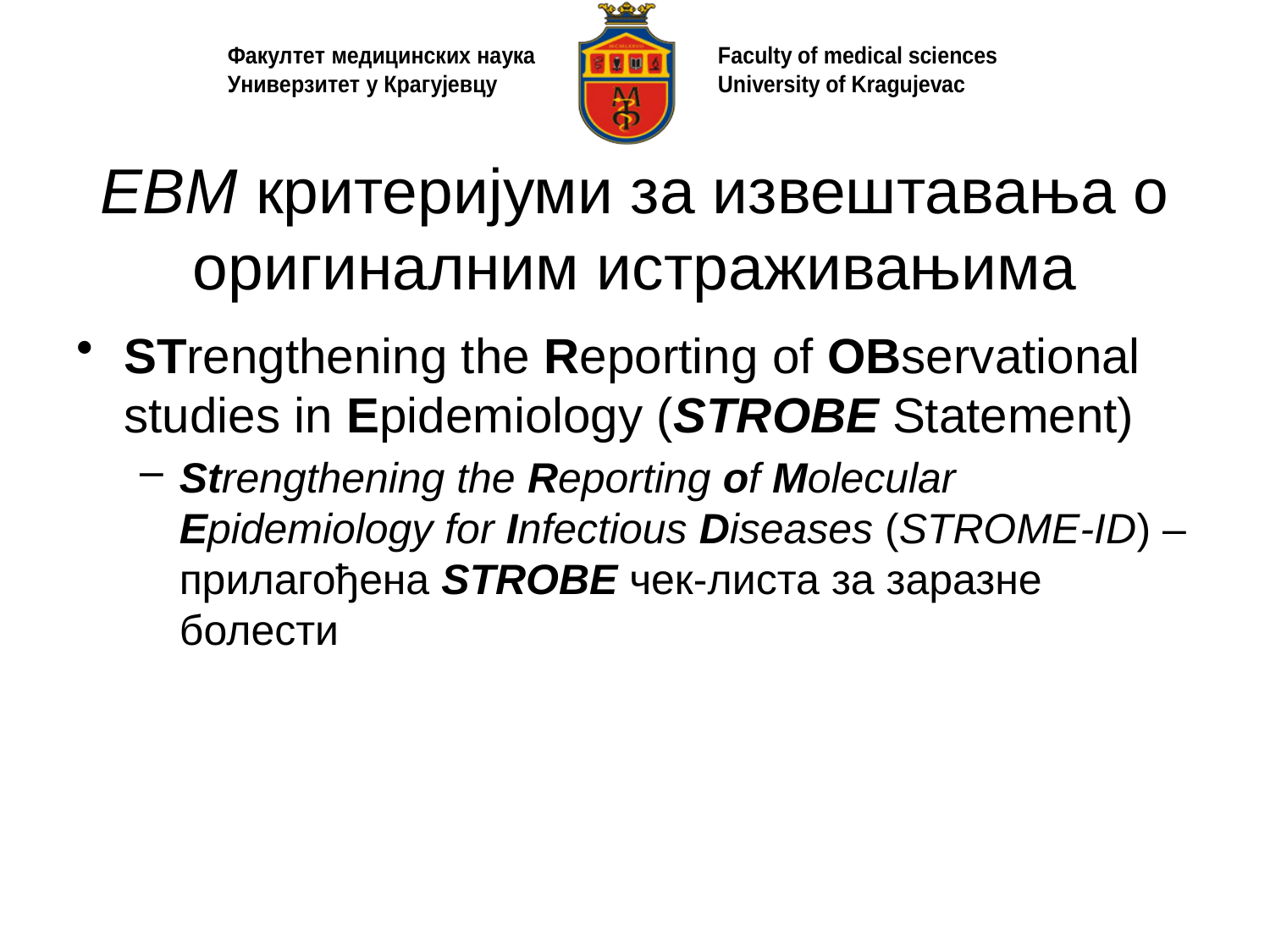

# EBM критеријуми за извештавања о оригиналним истраживањима
STrengthening the Reporting of OBservational studies in Epidemiology (STROBE Statement)
Strengthening the Reporting of Molecular Epidemiology for Infectious Diseases (STROME-ID) – прилагођена STROBE чек-листа за заразне болести